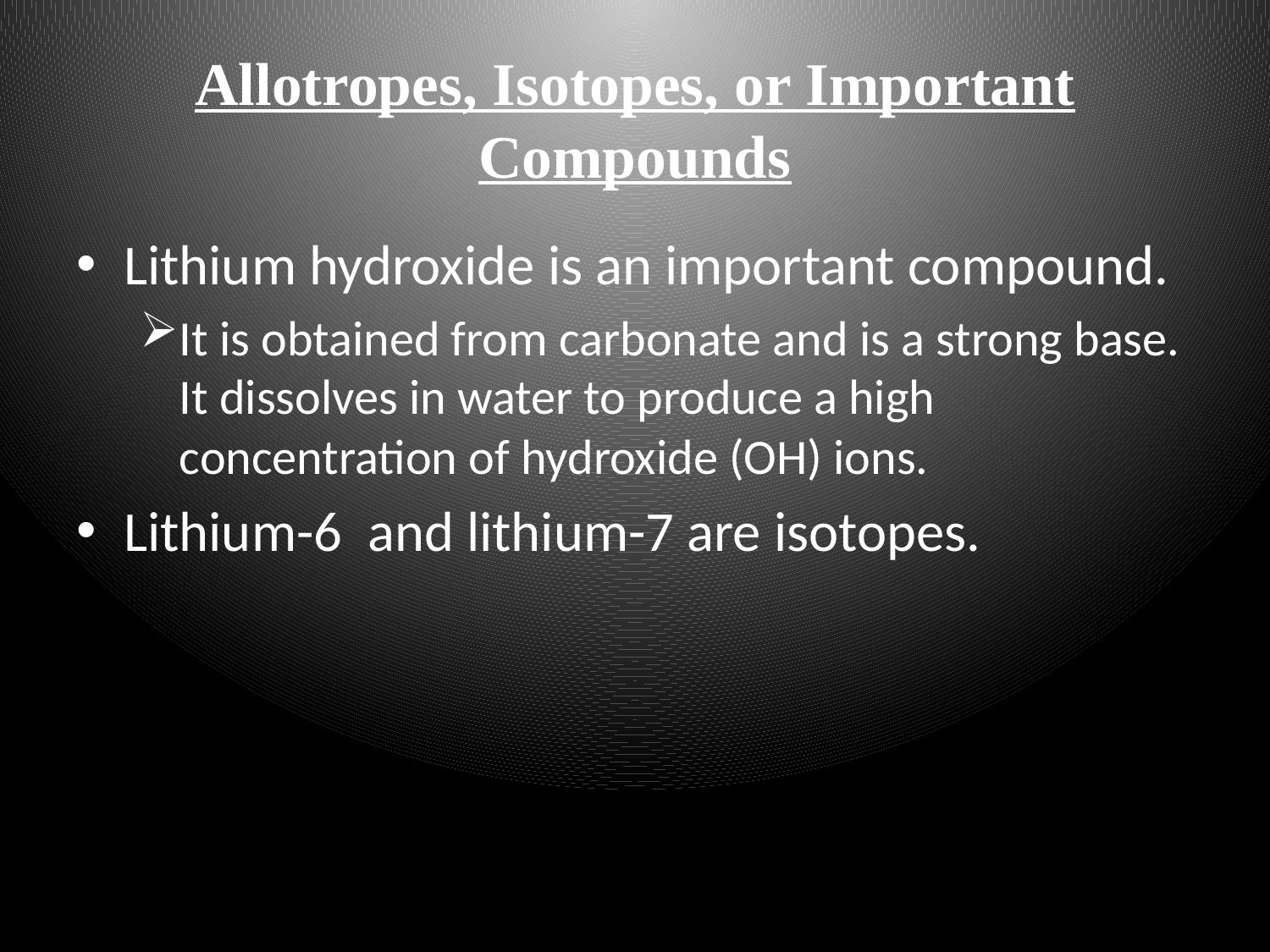

# Allotropes, Isotopes, or Important Compounds
Lithium hydroxide is an important compound.
It is obtained from carbonate and is a strong base. It dissolves in water to produce a high concentration of hydroxide (OH) ions.
Lithium-6  and lithium-7 are isotopes.